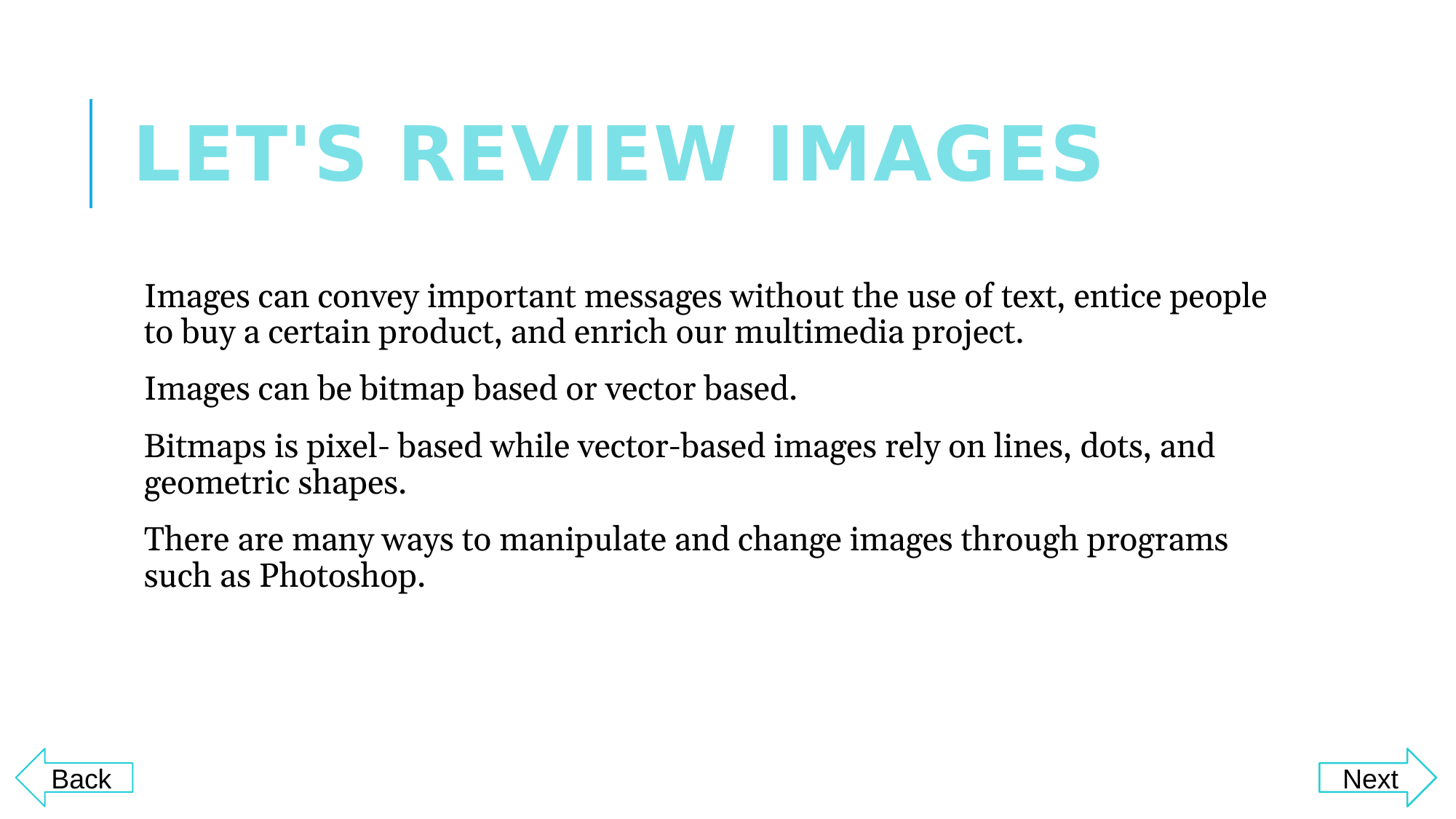

# LET'S REVIEW images
Images can convey important messages without the use of text, entice people to buy a certain product, and enrich our multimedia project.
Images can be bitmap based or vector based.
Bitmaps is pixel- based while vector-based images rely on lines, dots, and geometric shapes.
There are many ways to manipulate and change images through programs such as Photoshop.
Next
Back